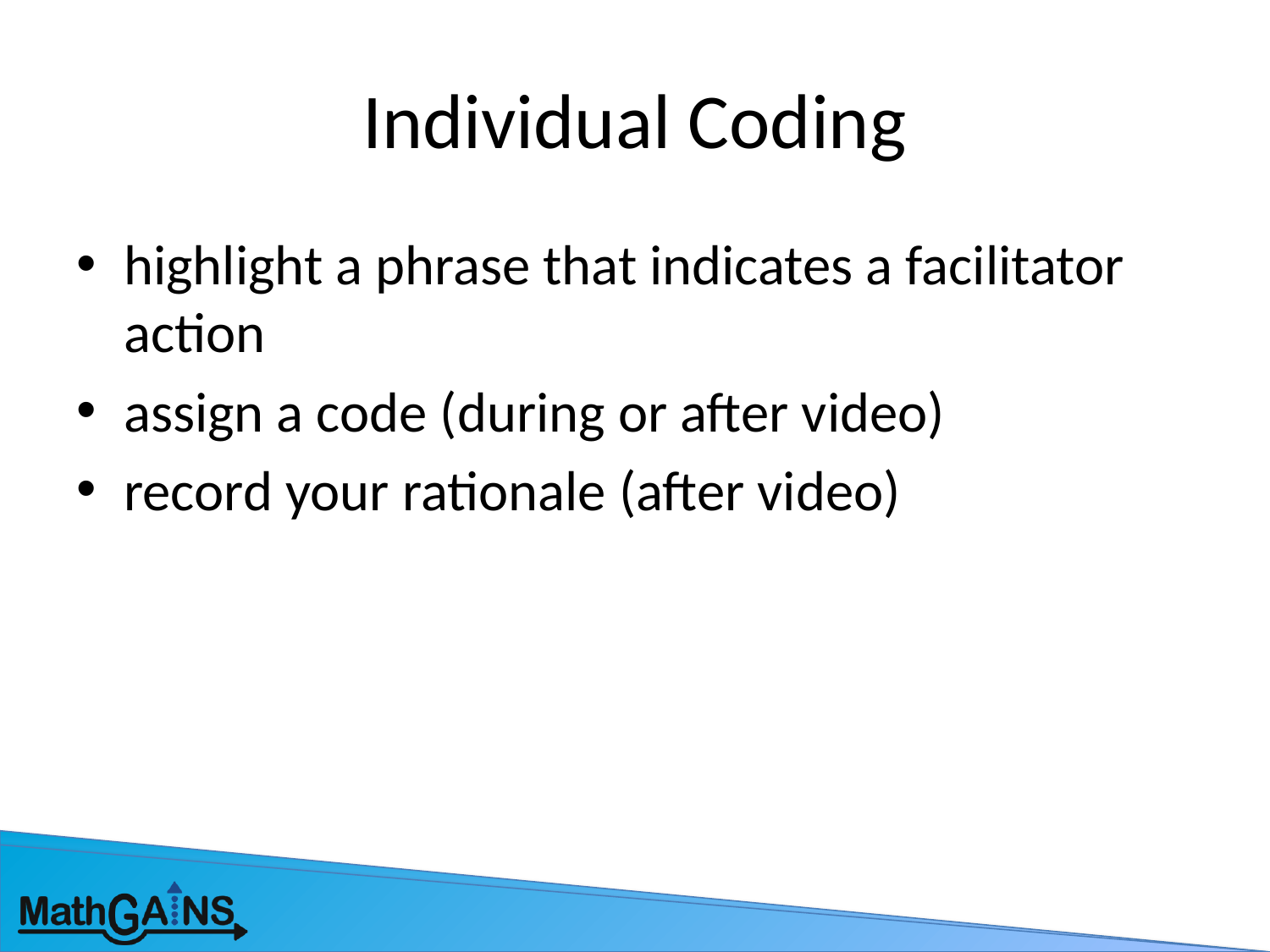

# Individual Coding
highlight a phrase that indicates a facilitator action
assign a code (during or after video)
record your rationale (after video)